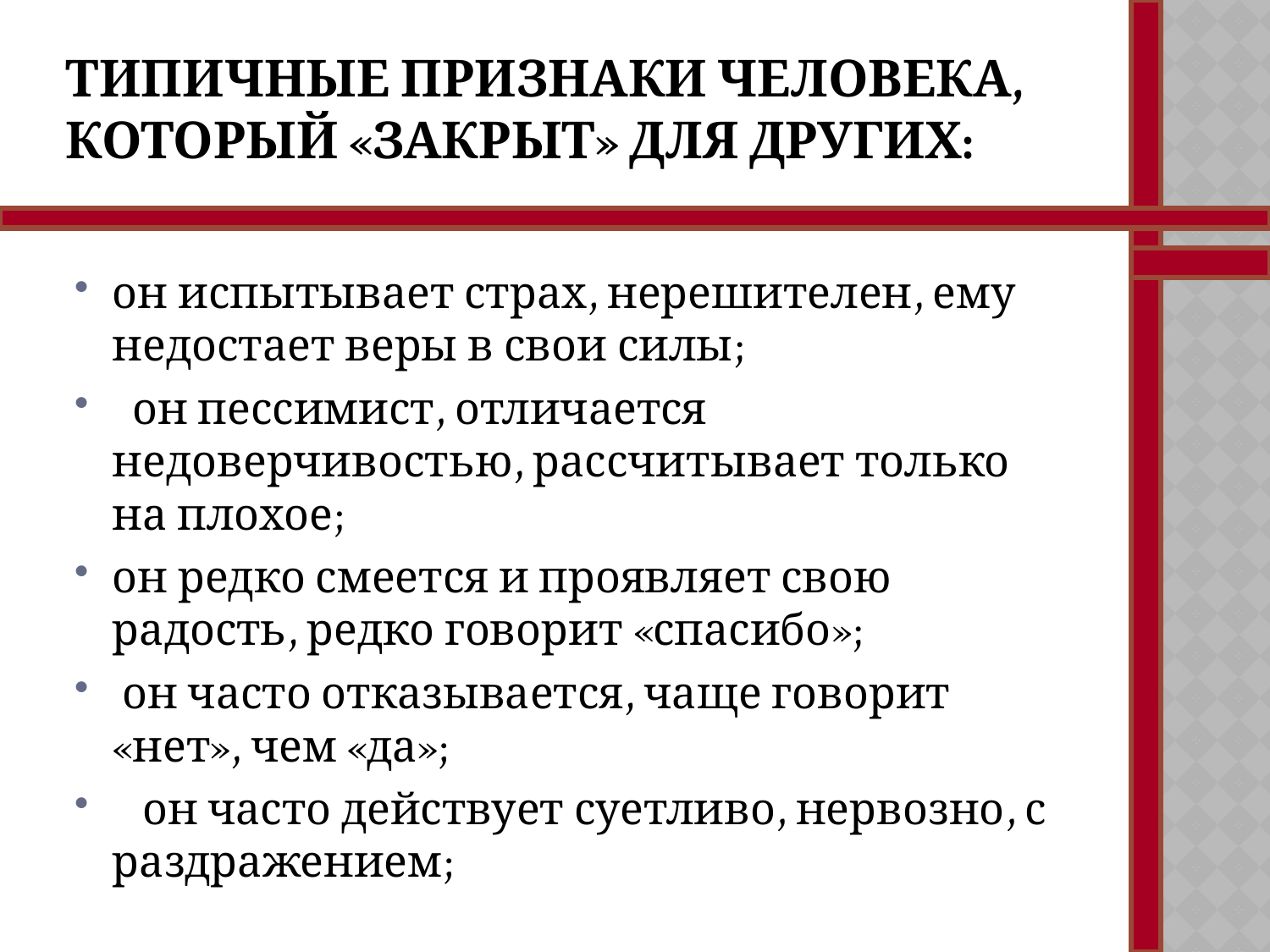

# Типичные признаки человека, который «закрыт» для других:
он испытывает страх, нерешителен, ему недостает веры в свои силы;
  он пессимист, отличается недоверчивостью, рассчитывает только на плохое;
он редко смеется и проявляет свою радость, редко говорит «спасибо»;
 он часто отказывается, чаще говорит «нет», чем «да»;
   он часто действует суетливо, нервозно, с раздражением;